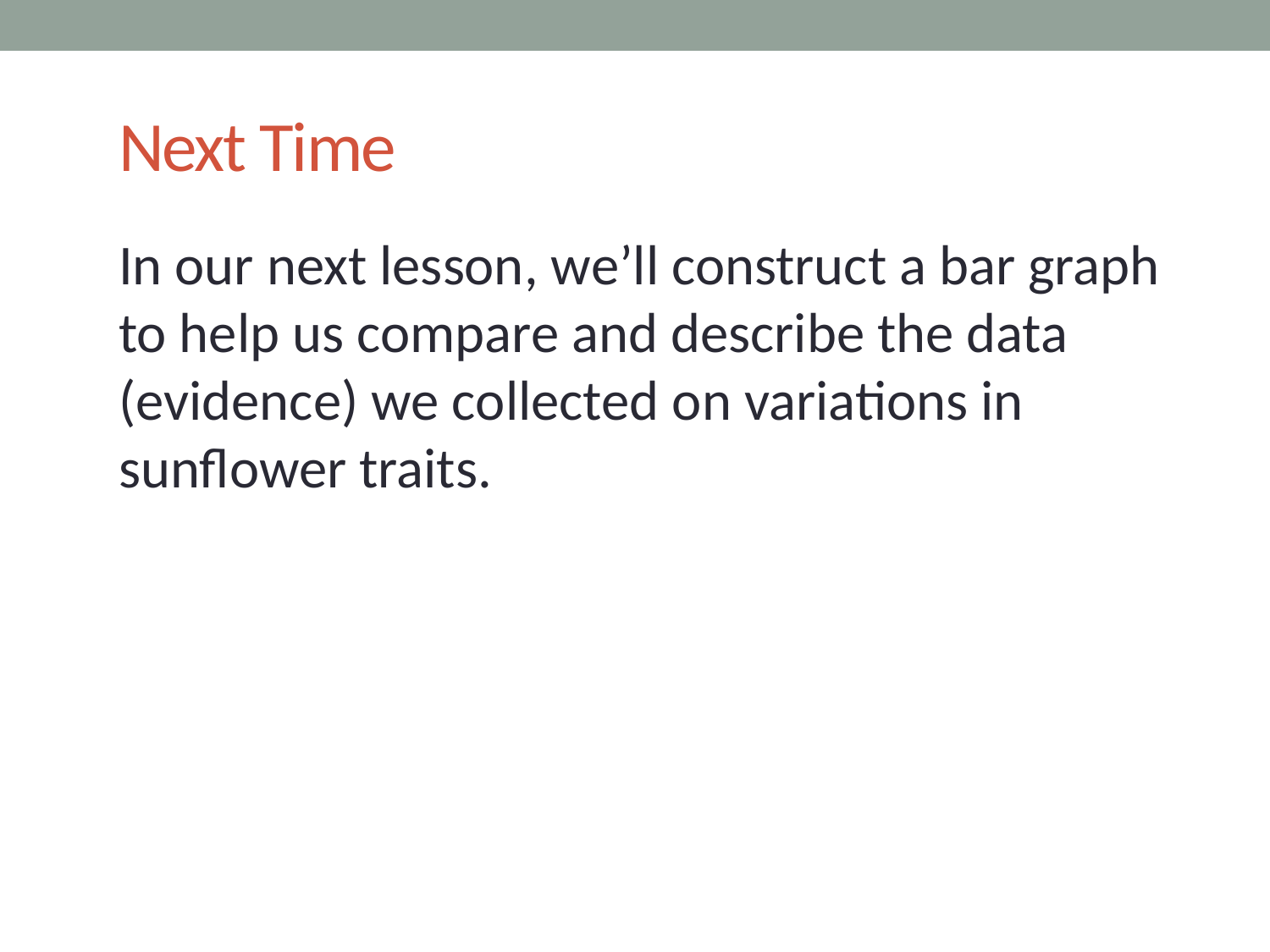

# Next Time
In our next lesson, we’ll construct a bar graph to help us compare and describe the data (evidence) we collected on variations in sunflower traits.